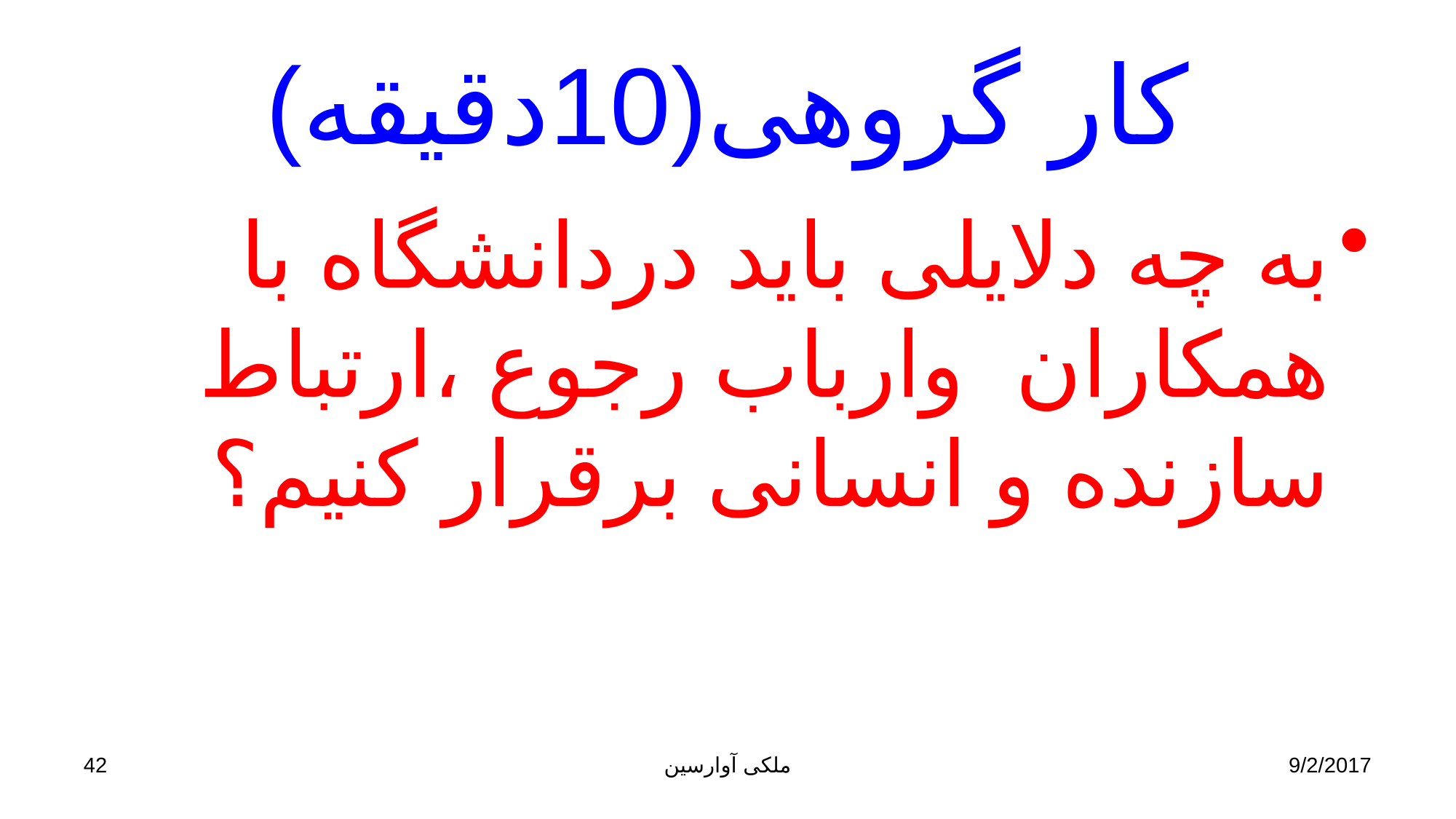

# کار گروهی(10دقیقه)
به چه دلایلی باید دردانشگاه با همکاران  وارباب رجوع ،ارتباط  سازنده و انسانی برقرار کنیم؟
42
ملکی آوارسین
9/2/2017